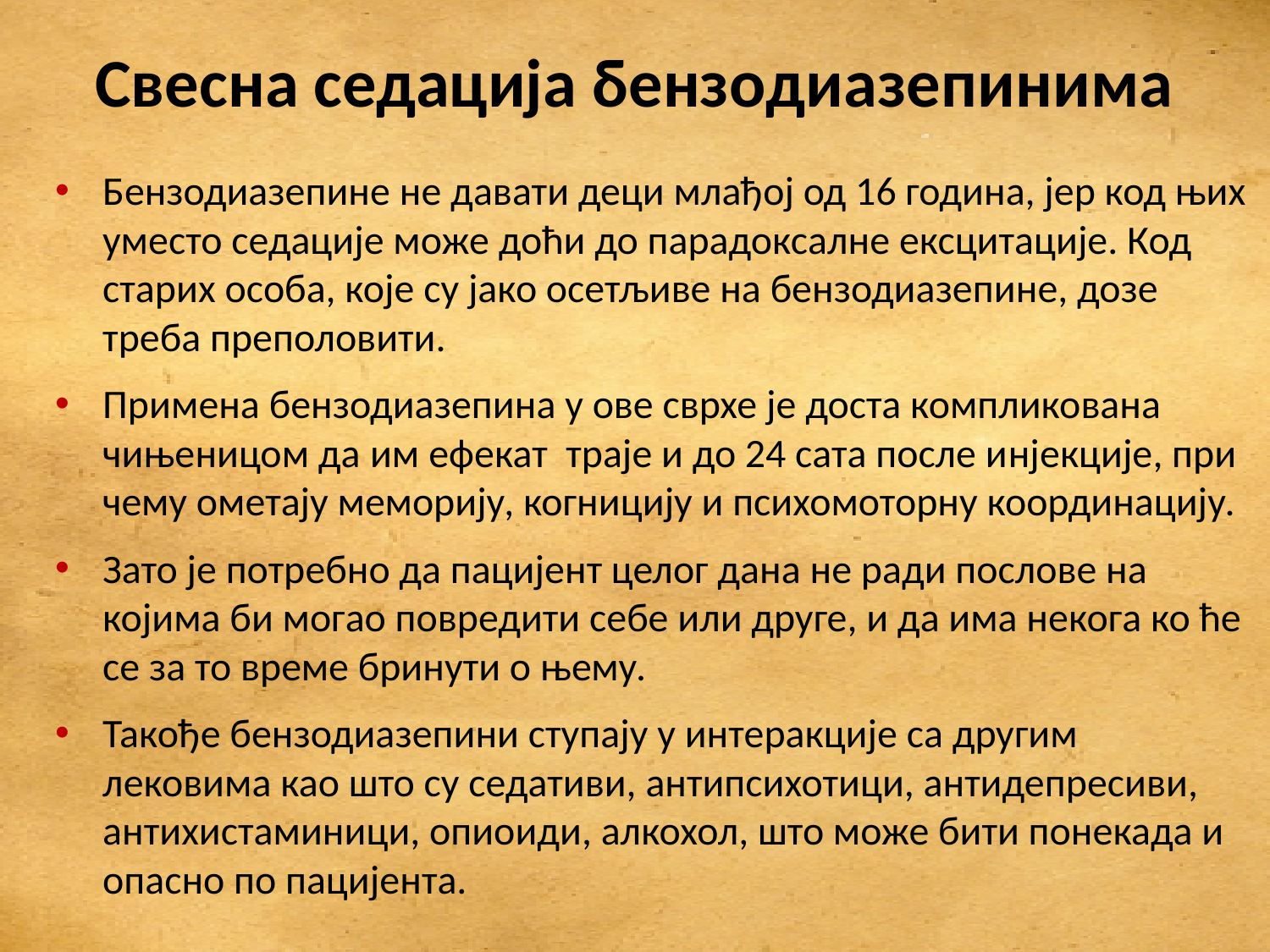

# Свесна седација бензодиазепинима
Бензодиазепине не давати деци млађој од 16 година, јер код њих уместо седације може доћи до парадоксалне ексцитације. Код старих особа, које су јако осетљиве на бензодиазепине, дозе треба преполовити.
Примена бензодиазепина у ове сврхе је доста компликована чињеницом да им ефекат  траје и до 24 сата после инјекције, при чему ометају меморију, когницију и психомоторну координацију.
Зато је потребно да пацијент целог дана не ради послове на којима би могао повредити себе или друге, и да има некога ко ће се за то време бринути о њему.
Такође бензодиазепини ступају у интеракције са другим лековима као што су седативи, антипсихотици, антидепресиви, антихистаминици, опиоиди, алкохол, што може бити понекада и опасно по пацијента.